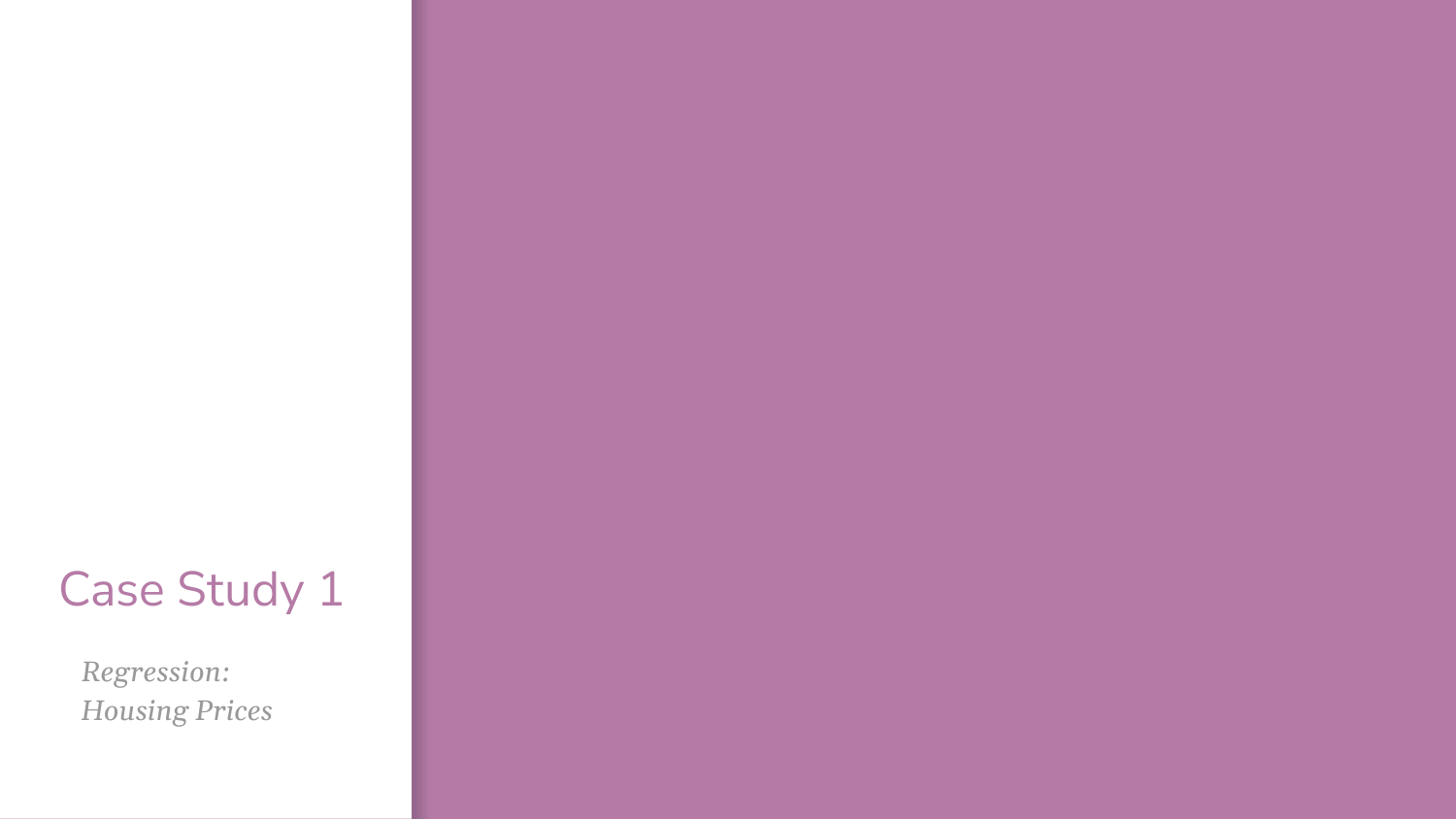

# Case Study 1
Regression:
Housing Prices
21